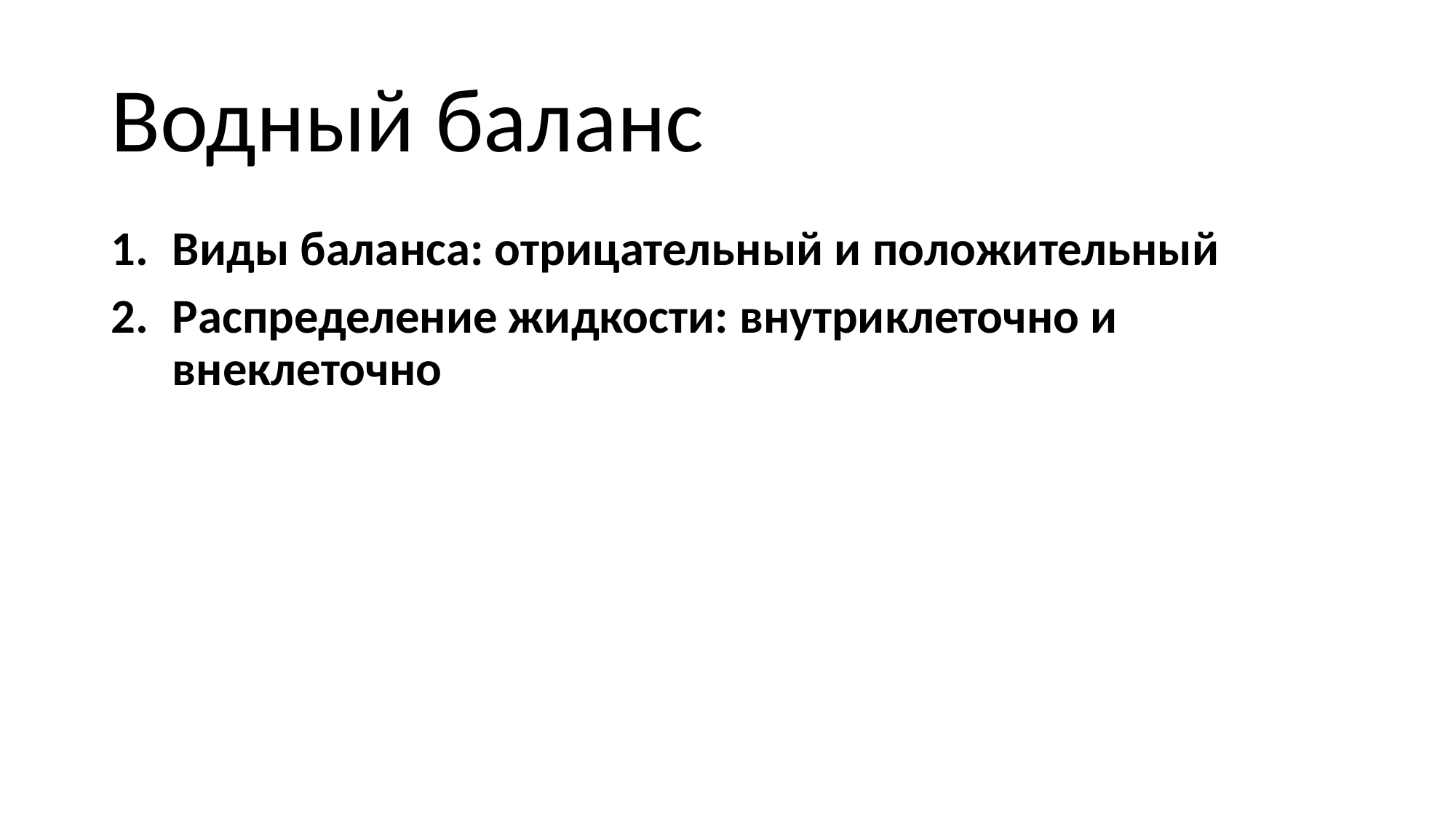

# Водный баланс
Виды баланса: отрицательный и положительный
Распределение жидкости: внутриклеточно и внеклеточно